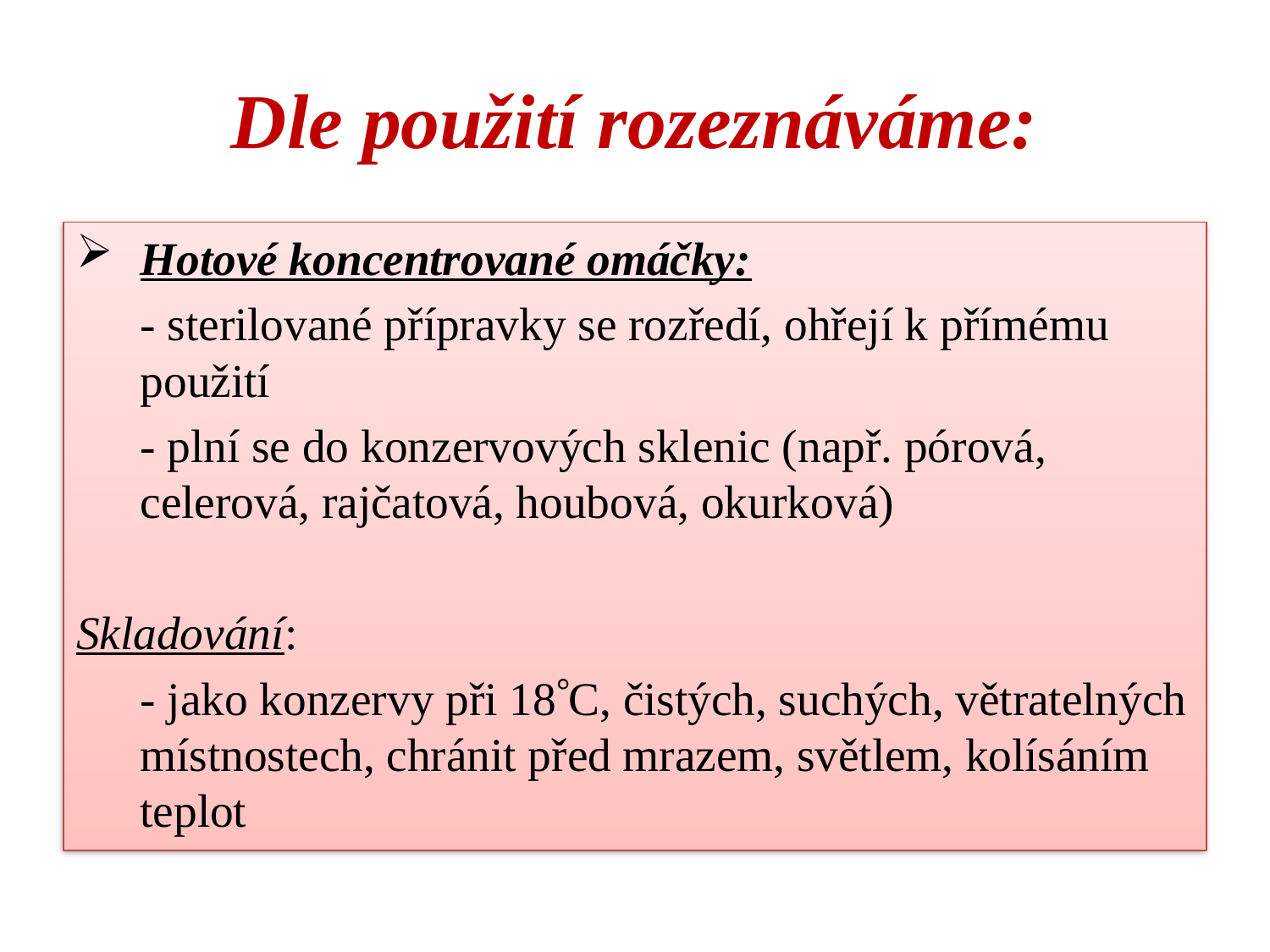

# Dle použití rozeznáváme:
Hotové koncentrované omáčky:
	- sterilované přípravky se rozředí, ohřejí k přímému použití
	- plní se do konzervových sklenic (např. pórová, celerová, rajčatová, houbová, okurková)

Skladování:
	- jako konzervy při 18°C, čistých, suchých, větratelných místnostech, chránit před mrazem, světlem, kolísáním teplot